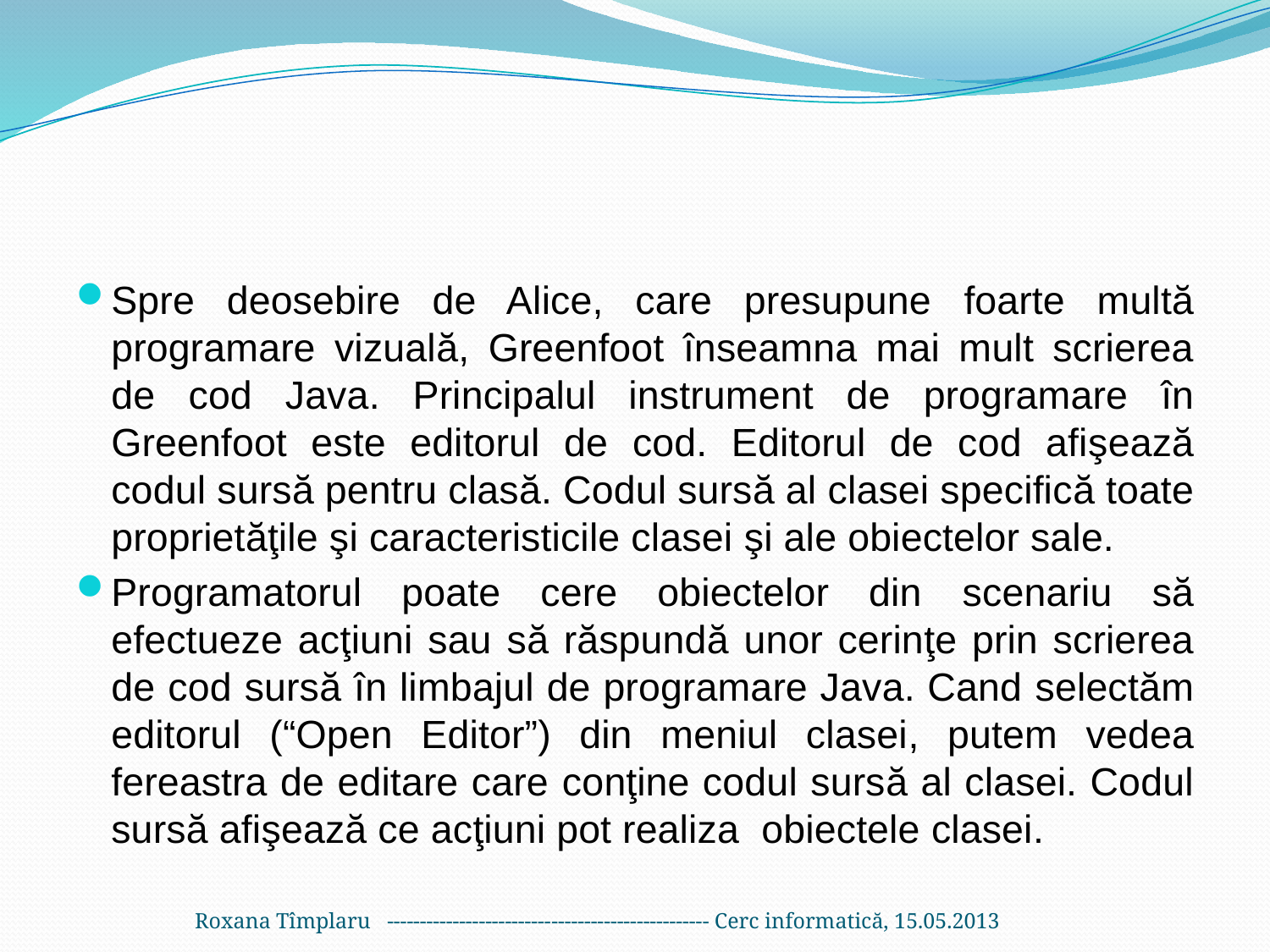

#
Spre deosebire de Alice, care presupune foarte multă programare vizuală, Greenfoot înseamna mai mult scrierea de cod Java. Principalul instrument de programare în Greenfoot este editorul de cod. Editorul de cod afişează codul sursă pentru clasă. Codul sursă al clasei specifică toate proprietăţile şi caracteristicile clasei şi ale obiectelor sale.
Programatorul poate cere obiectelor din scenariu să efectueze acţiuni sau să răspundă unor cerinţe prin scrierea de cod sursă în limbajul de programare Java. Cand selectăm editorul (“Open Editor”) din meniul clasei, putem vedea fereastra de editare care conţine codul sursă al clasei. Codul sursă afişează ce acţiuni pot realiza  obiectele clasei.

Roxana Tîmplaru   ------------------------------------------------- Cerc informatică, 15.05.2013